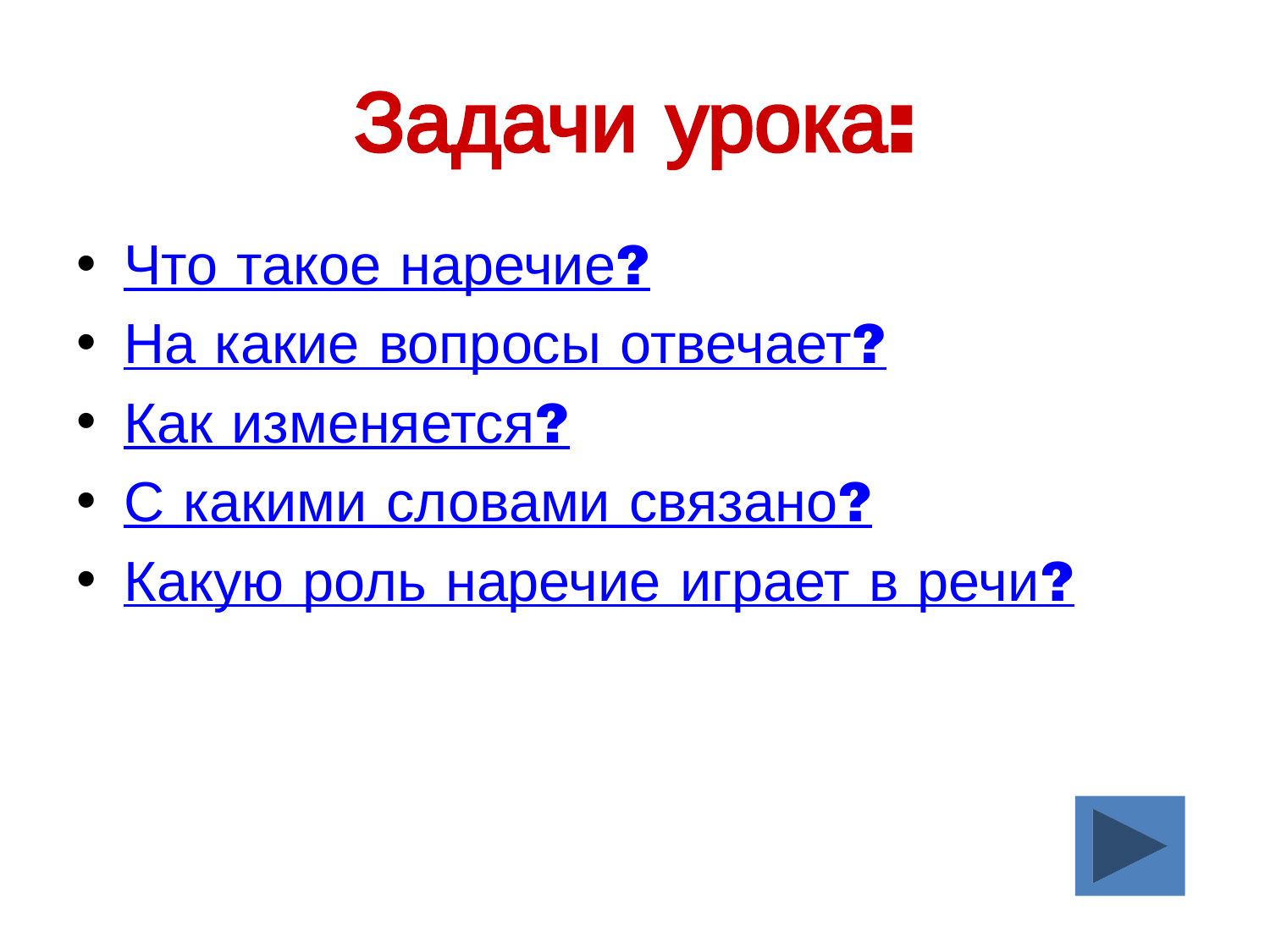

# Задачи урока:
Что такое наречие?
На какие вопросы отвечает?
Как изменяется?
С какими словами связано?
Какую роль наречие играет в речи?